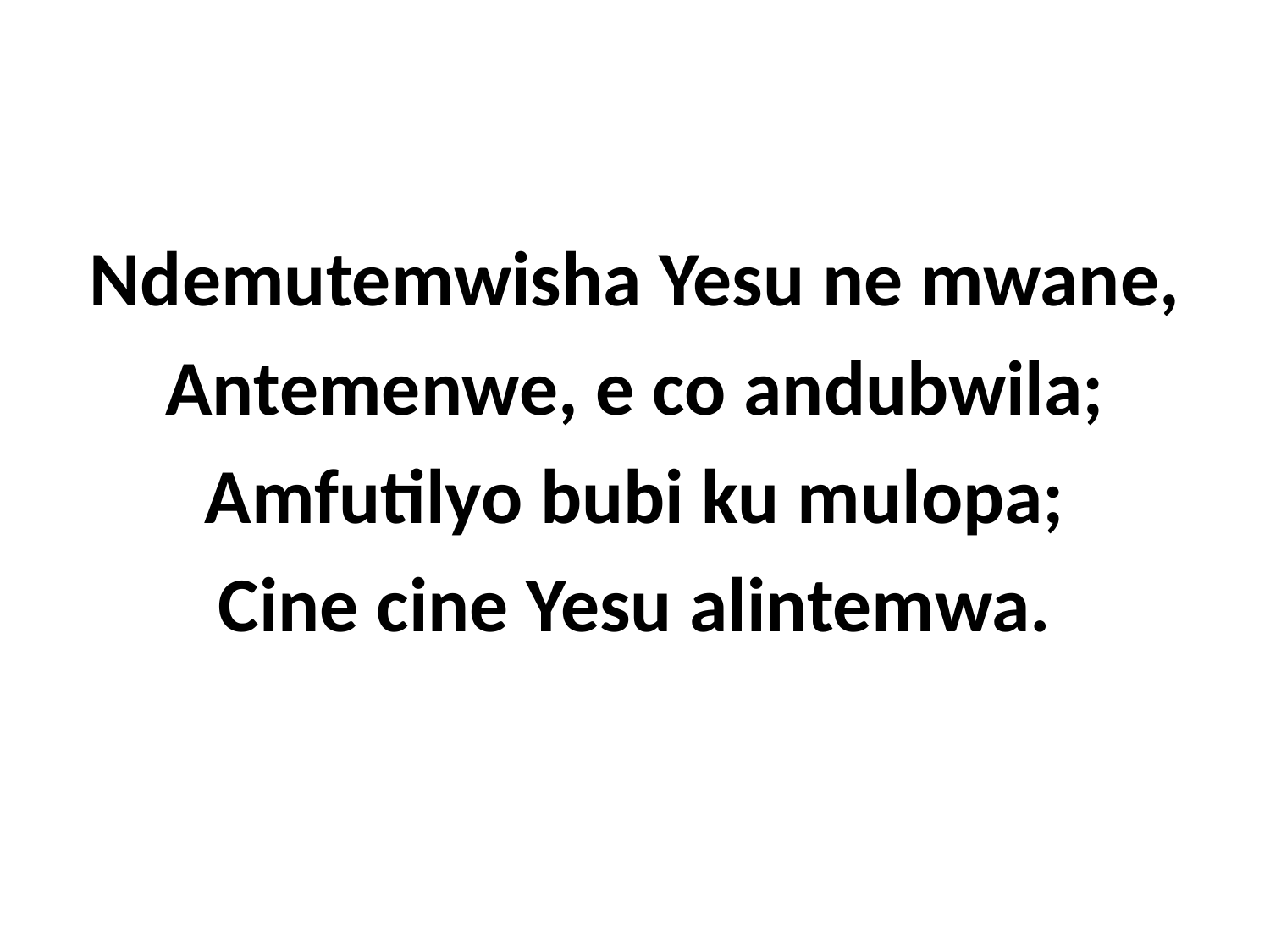

Ndemutemwisha Yesu ne mwane,
Antemenwe, e co andubwila;
Amfutilyo bubi ku mulopa;
Cine cine Yesu alintemwa.